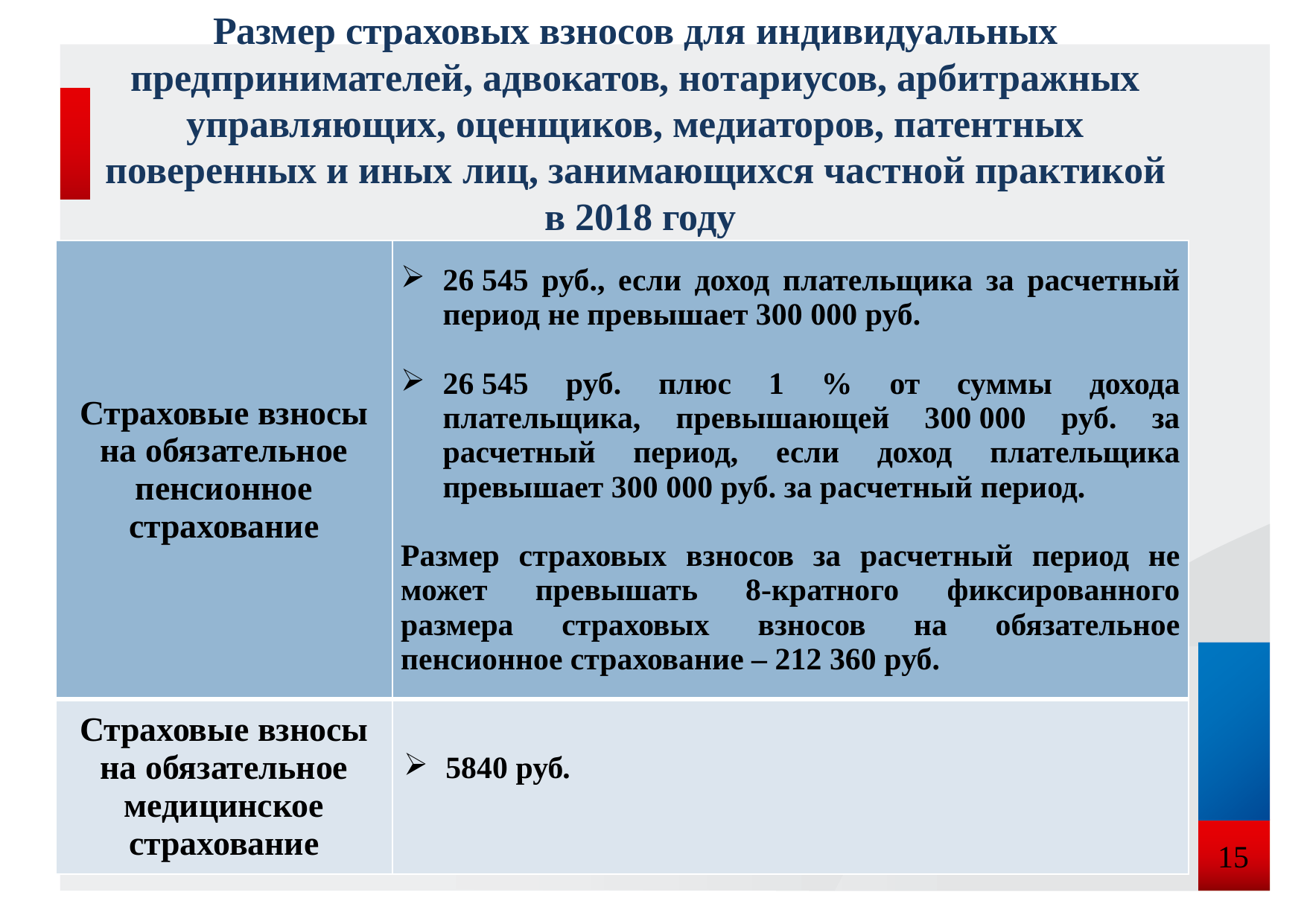

Размер страховых взносов для индивидуальных предпринимателей, адвокатов, нотариусов, арбитражных управляющих, оценщиков, медиаторов, патентных поверенных и иных лиц, занимающихся частной практикой
 в 2018 году

| Страховые взносы на обязательное пенсионное страхование | 26 545 руб., если доход плательщика за расчетный период не превышает 300 000 руб. 26 545 руб. плюс 1 % от суммы дохода плательщика, превышающей 300 000 руб. за расчетный период, если доход плательщика превышает 300 000 руб. за расчетный период. Размер страховых взносов за расчетный период не может превышать 8-кратного фиксированного размера страховых взносов на обязательное пенсионное страхование – 212 360 руб. |
| --- | --- |
| Страховые взносы на обязательное медицинское страхование | 5840 руб. |

15